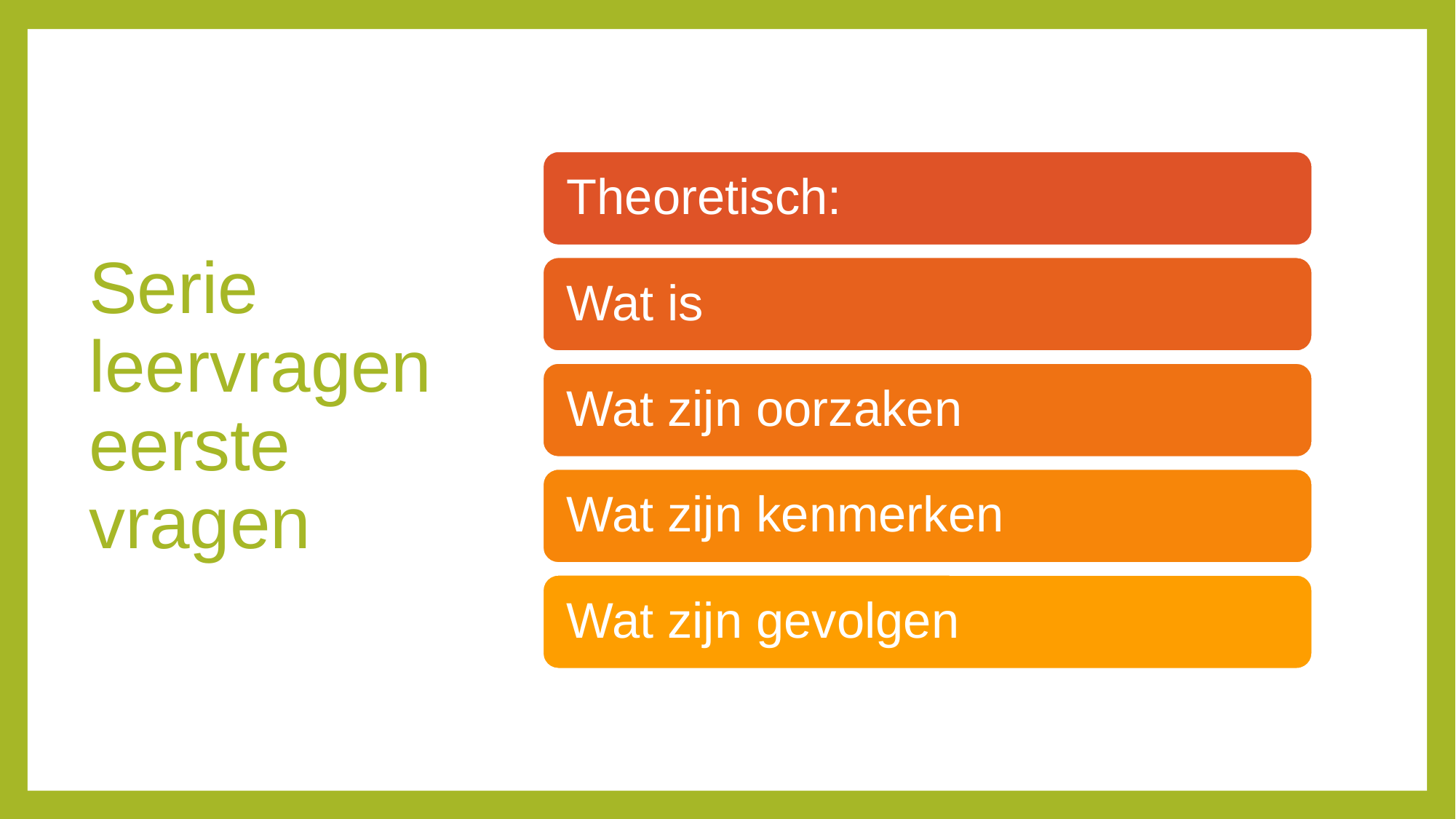

# Serie leervragen  eerste vragen
Theoretisch:
Wat is
Wat zijn oorzaken
Wat zijn kenmerken
Wat zijn gevolgen